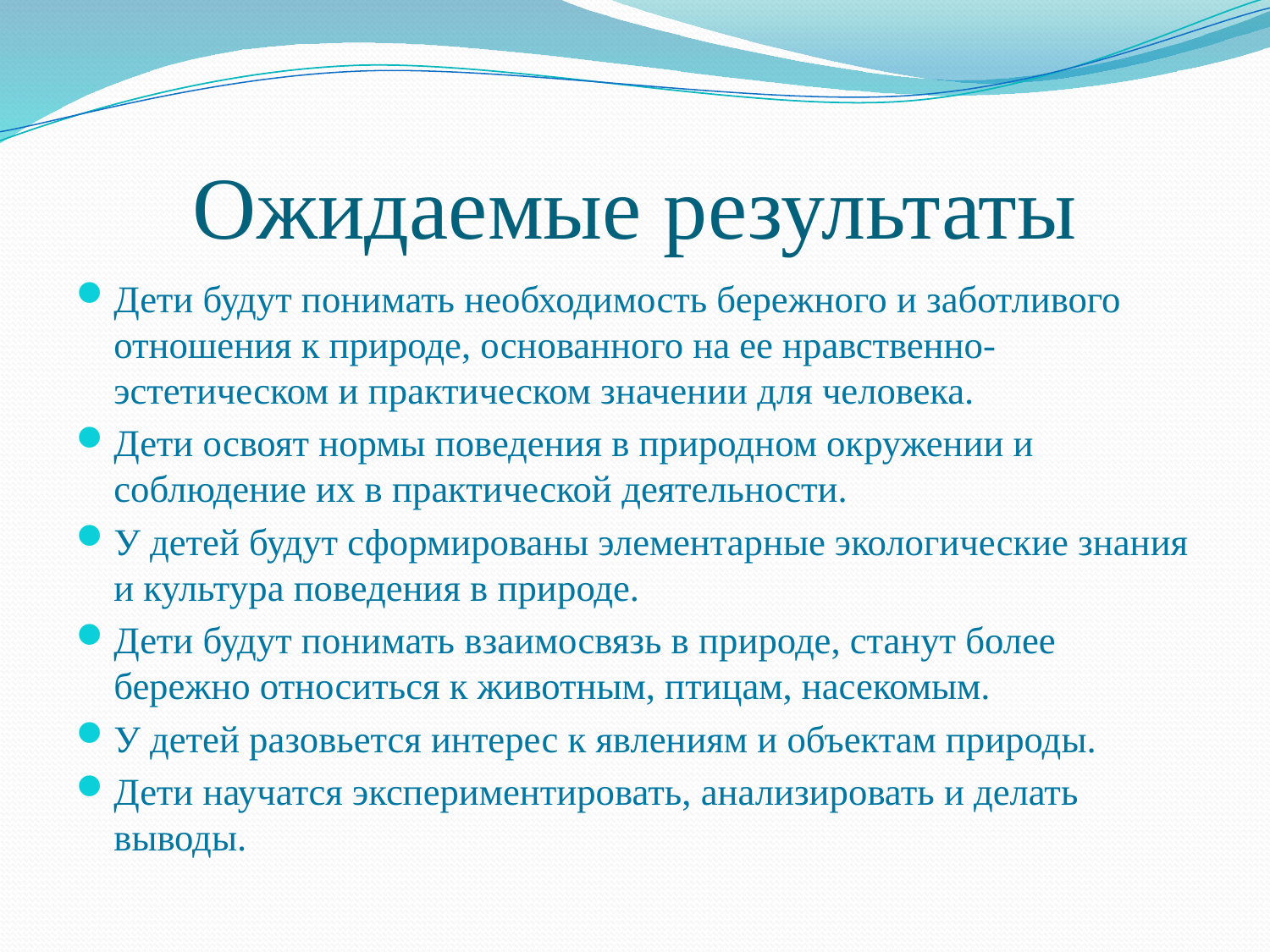

# Ожидаемые результаты
Дети будут понимать необходимость бережного и заботливого отношения к природе, основанного на ее нравственно-эстетическом и практическом значении для человека.
Дети освоят нормы поведения в природном окружении и соблюдение их в практической деятельности.
У детей будут сформированы элементарные экологические знания и культура поведения в природе.
Дети будут понимать взаимосвязь в природе, станут более бережно относиться к животным, птицам, насекомым.
У детей разовьется интерес к явлениям и объектам природы.
Дети научатся экспериментировать, анализировать и делать выводы.